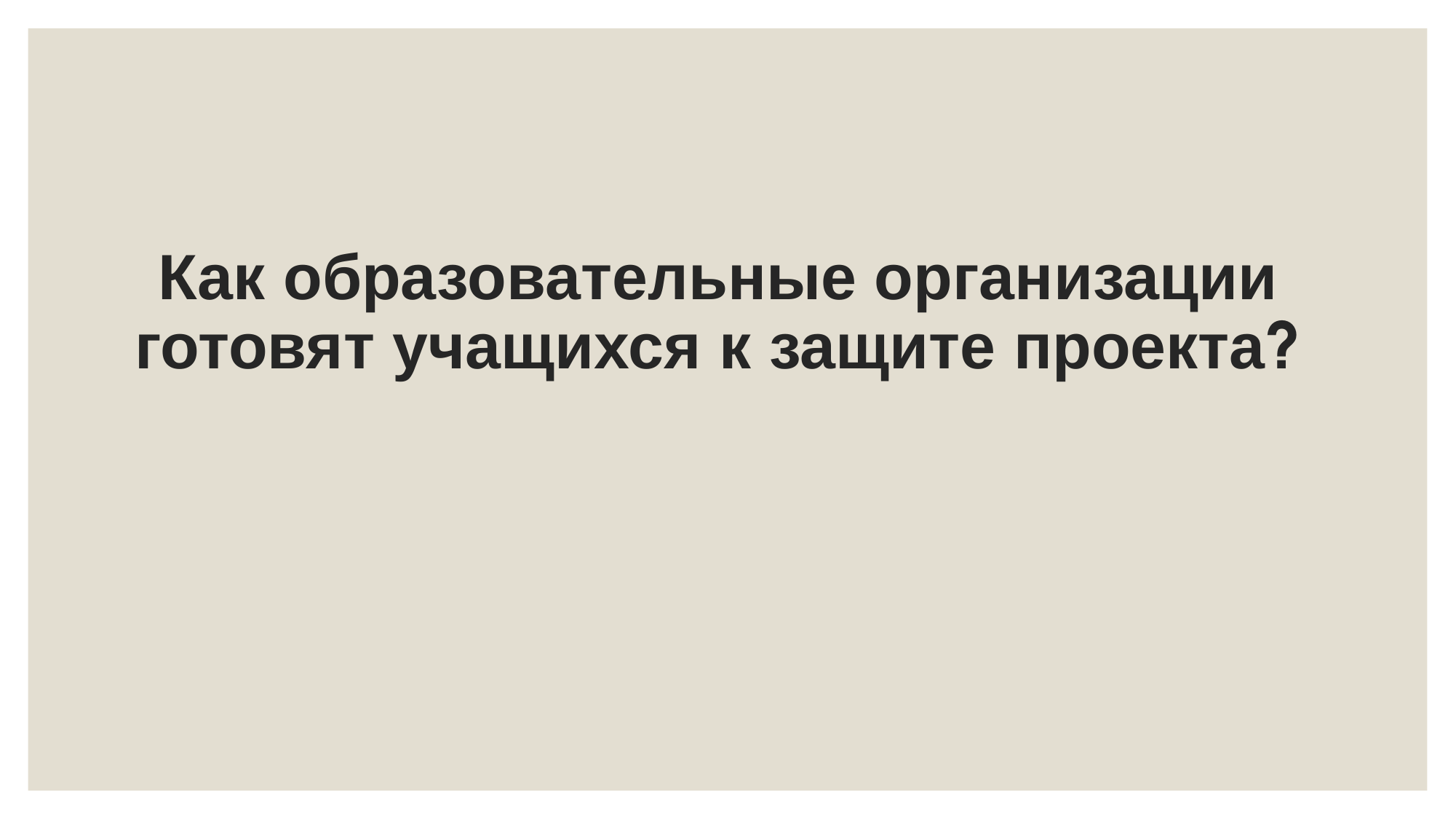

Как образовательные организации готовят учащихся к защите проекта?